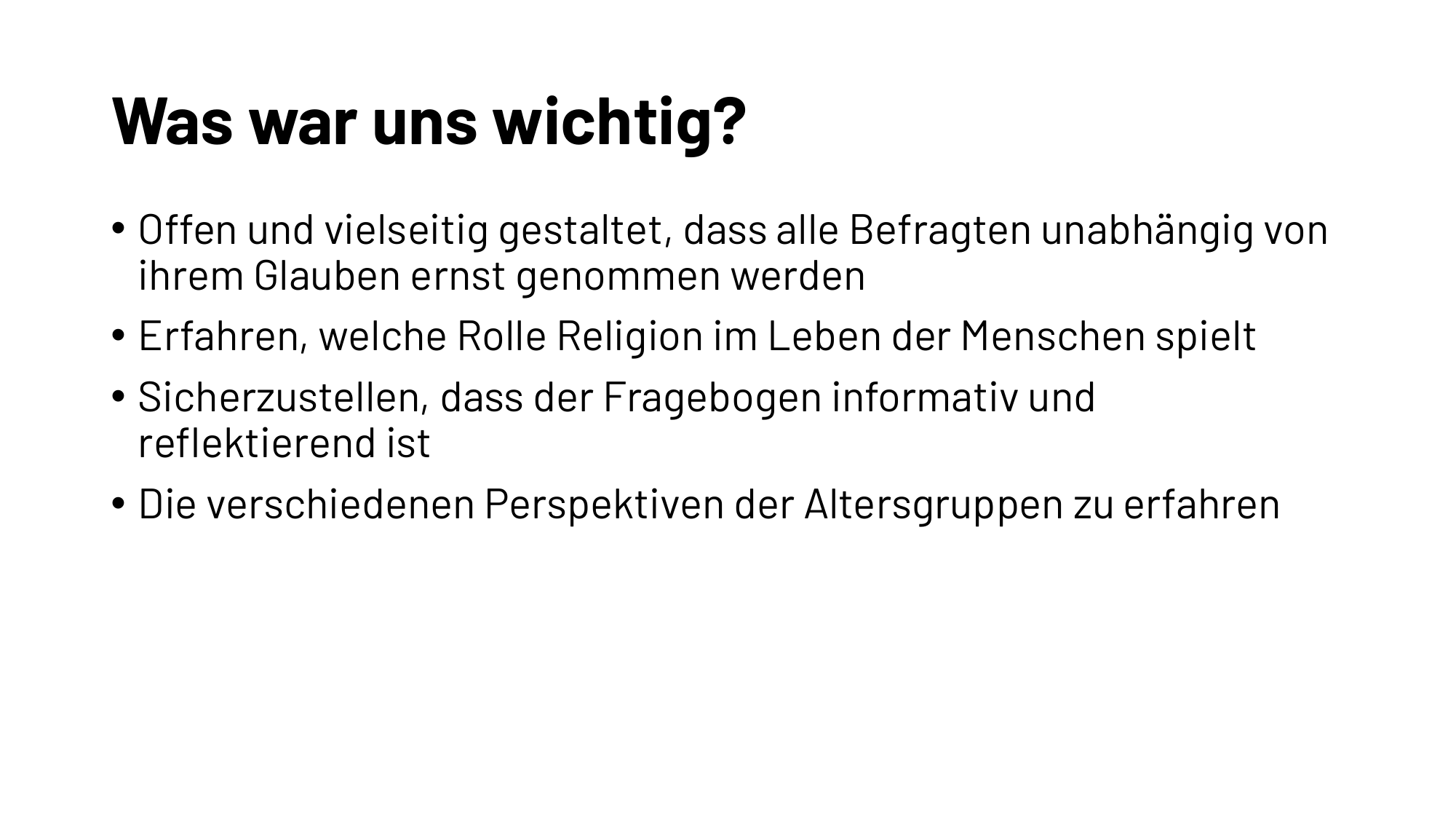

# Was war uns wichtig?
Offen und vielseitig gestaltet, dass alle Befragten unabhängig von ihrem Glauben ernst genommen werden
Erfahren, welche Rolle Religion im Leben der Menschen spielt
Sicherzustellen, dass der Fragebogen informativ und reflektierend ist
Die verschiedenen Perspektiven der Altersgruppen zu erfahren